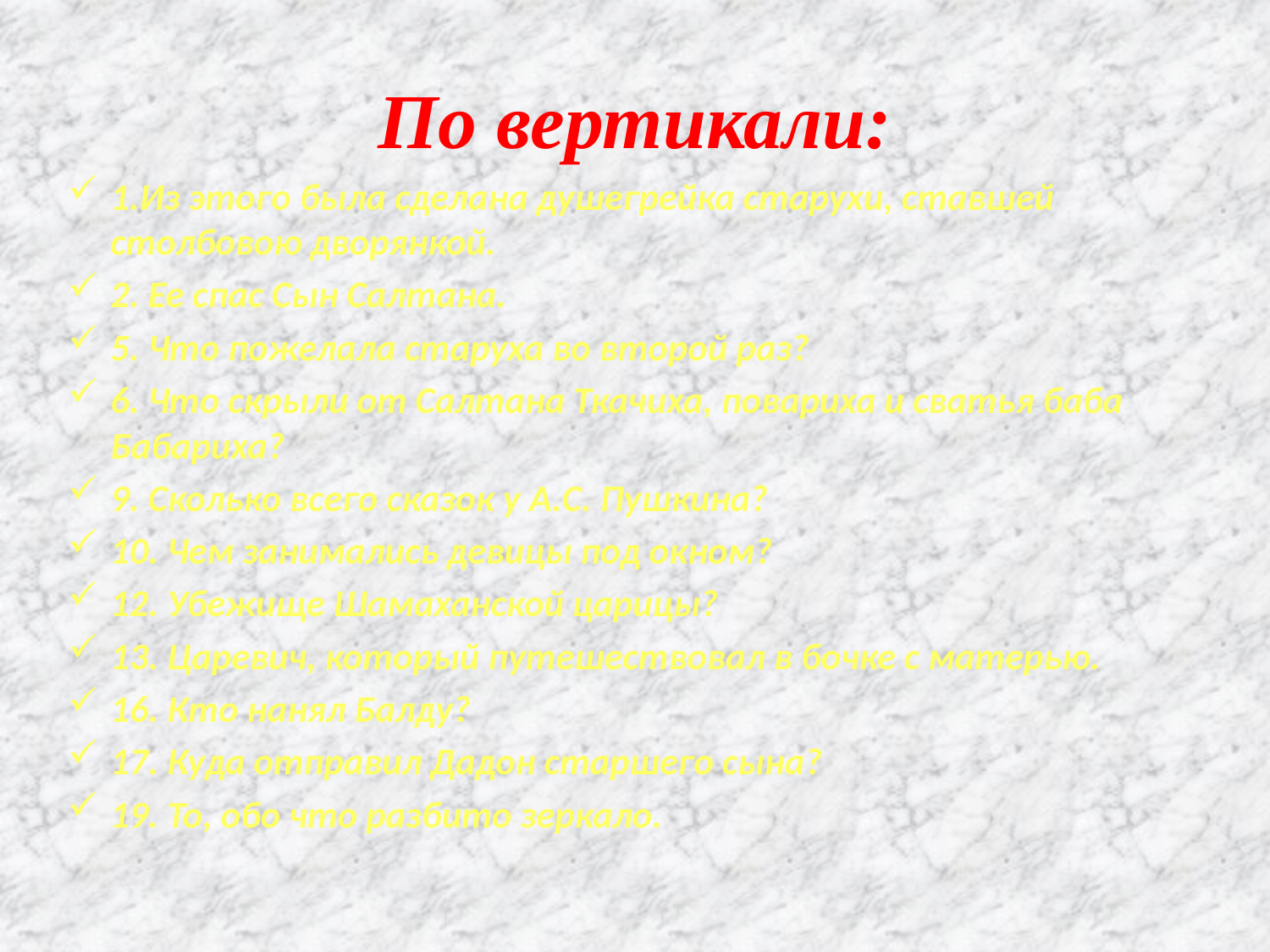

# По вертикали:
1.Из этого была сделана душегрейка старухи, ставшей столбовою дворянкой.
2. Ее спас Сын Салтана.
5. Что пожелала старуха во второй раз?
6. Что скрыли от Салтана Ткачиха, повариха и сватья баба Бабариха?
9. Сколько всего сказок у А.С. Пушкина?
10. Чем занимались девицы под окном?
12. Убежище Шамаханской царицы?
13. Царевич, который путешествовал в бочке с матерью.
16. Кто нанял Балду?
17. Куда отправил Дадон старшего сына?
19. То, обо что разбито зеркало.